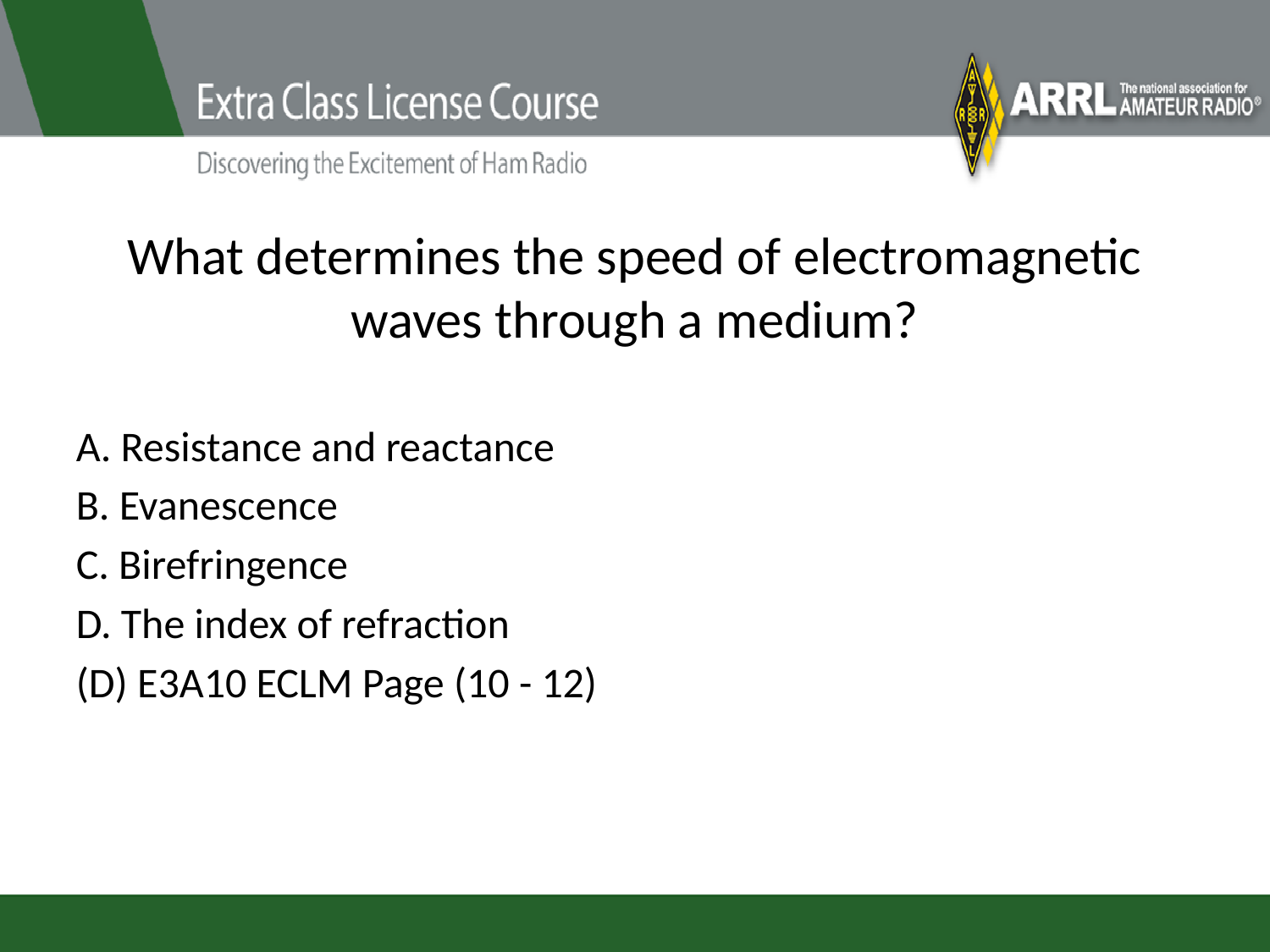

# What determines the speed of electromagnetic waves through a medium?
A. Resistance and reactance
B. Evanescence
C. Birefringence
D. The index of refraction
(D) E3A10 ECLM Page (10 - 12)